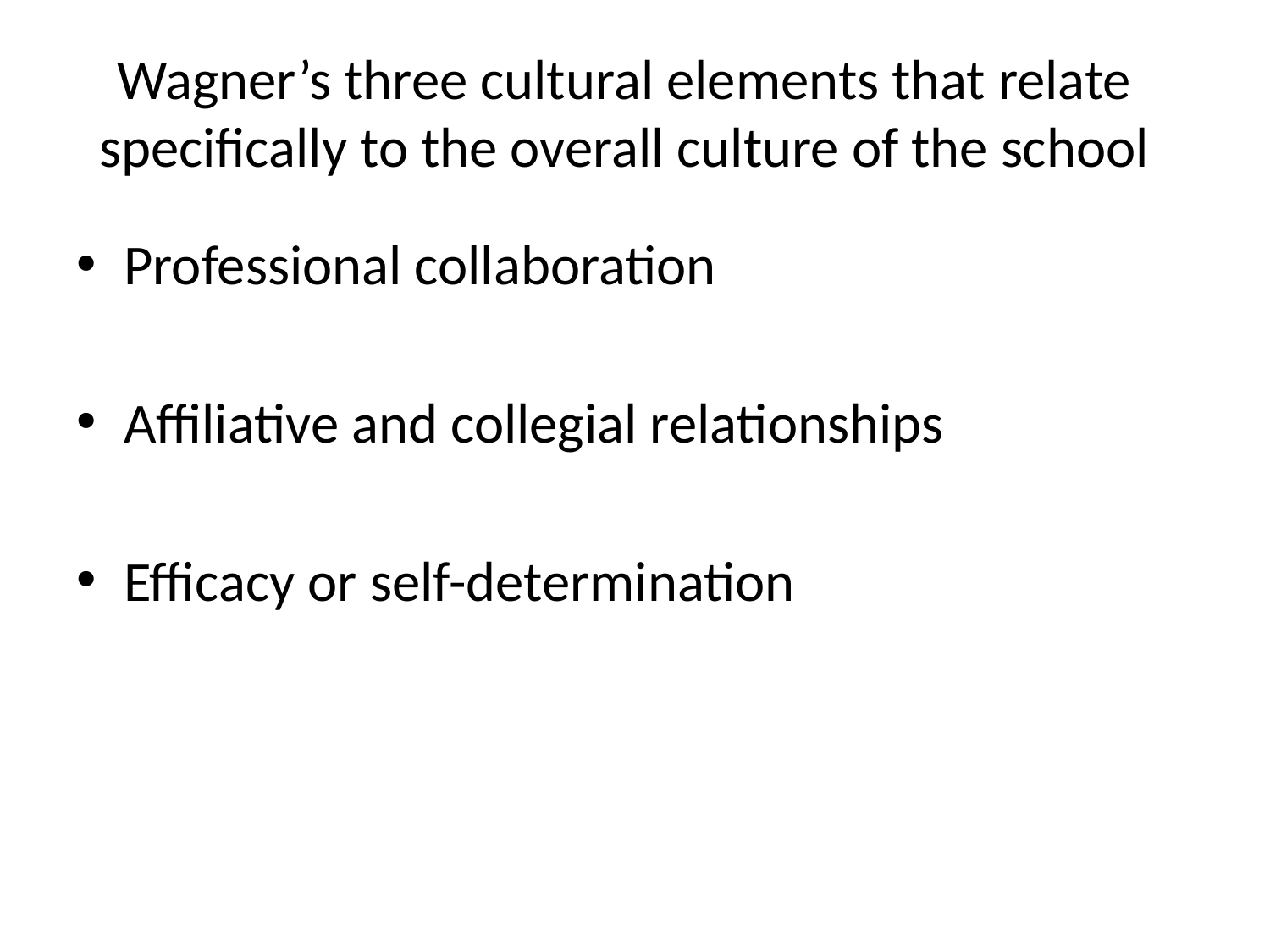

# Wagner’s three cultural elements that relate specifically to the overall culture of the school
Professional collaboration

Affiliative and collegial relationships

Efficacy or self-determination